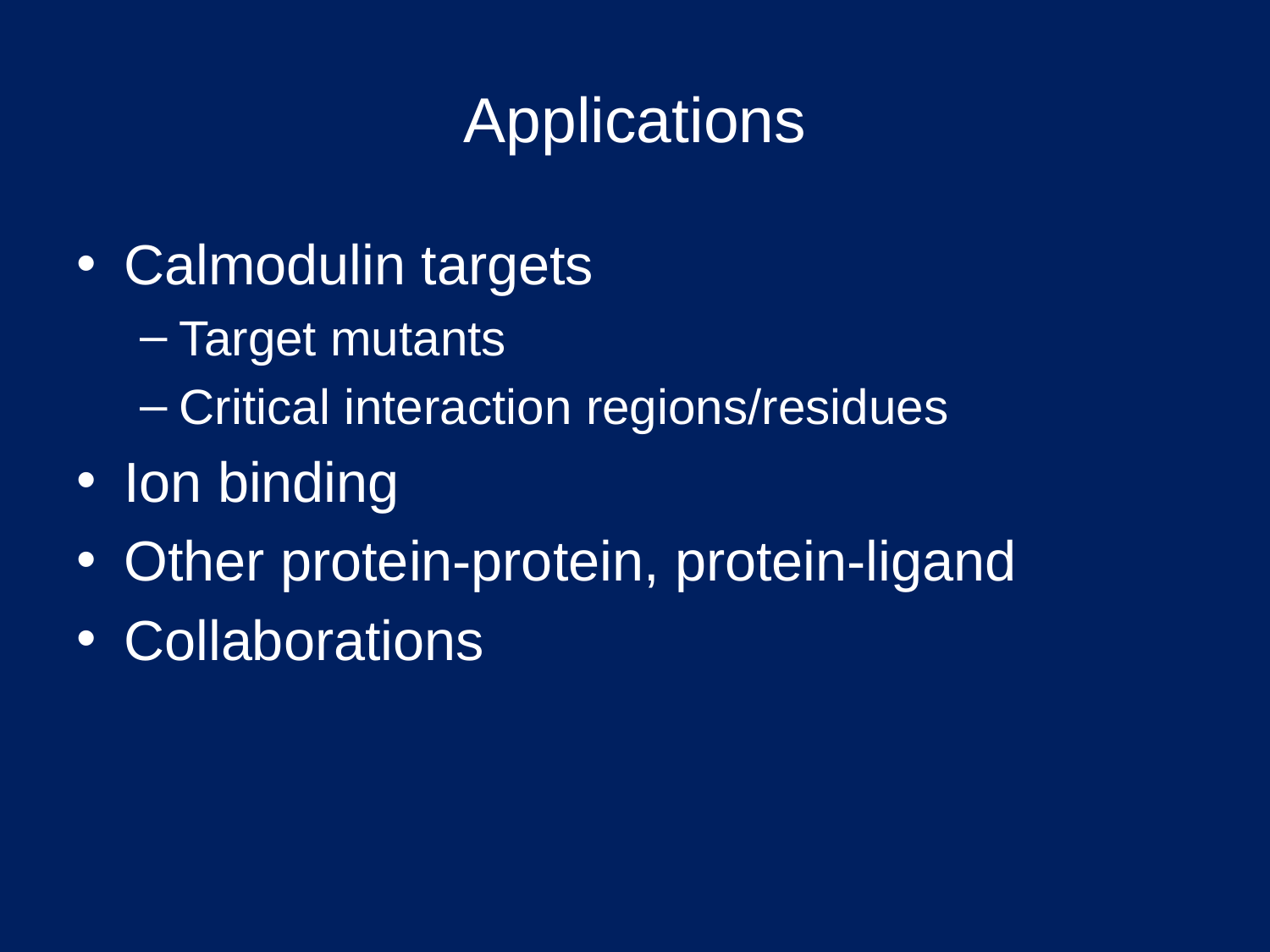

# Applications
Calmodulin targets
Target mutants
Critical interaction regions/residues
Ion binding
Other protein-protein, protein-ligand
Collaborations